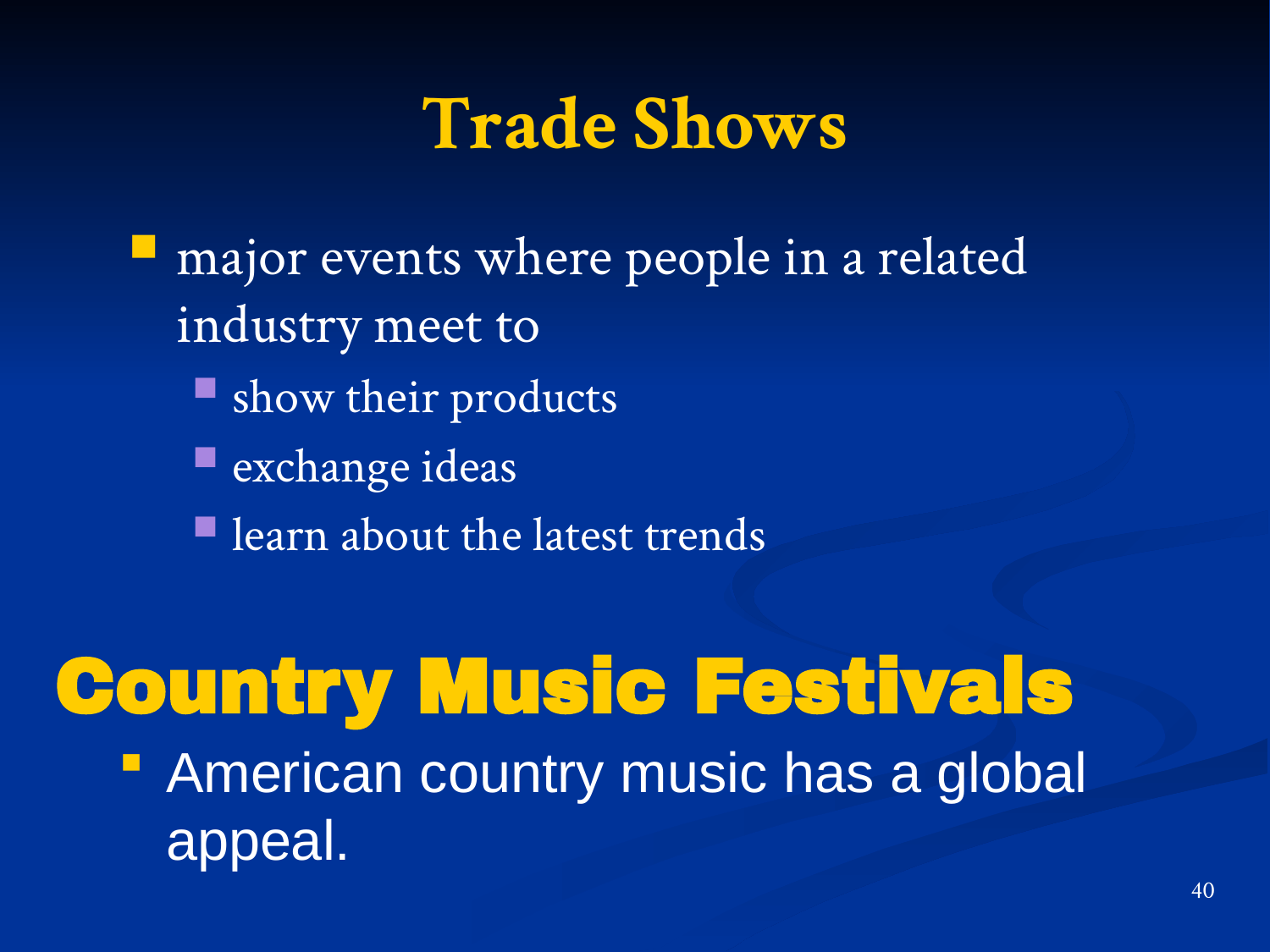

Trade Shows
major events where people in a related industry meet to
show their products
exchange ideas
learn about the latest trends
Country Music Festivals
American country music has a global appeal.
40